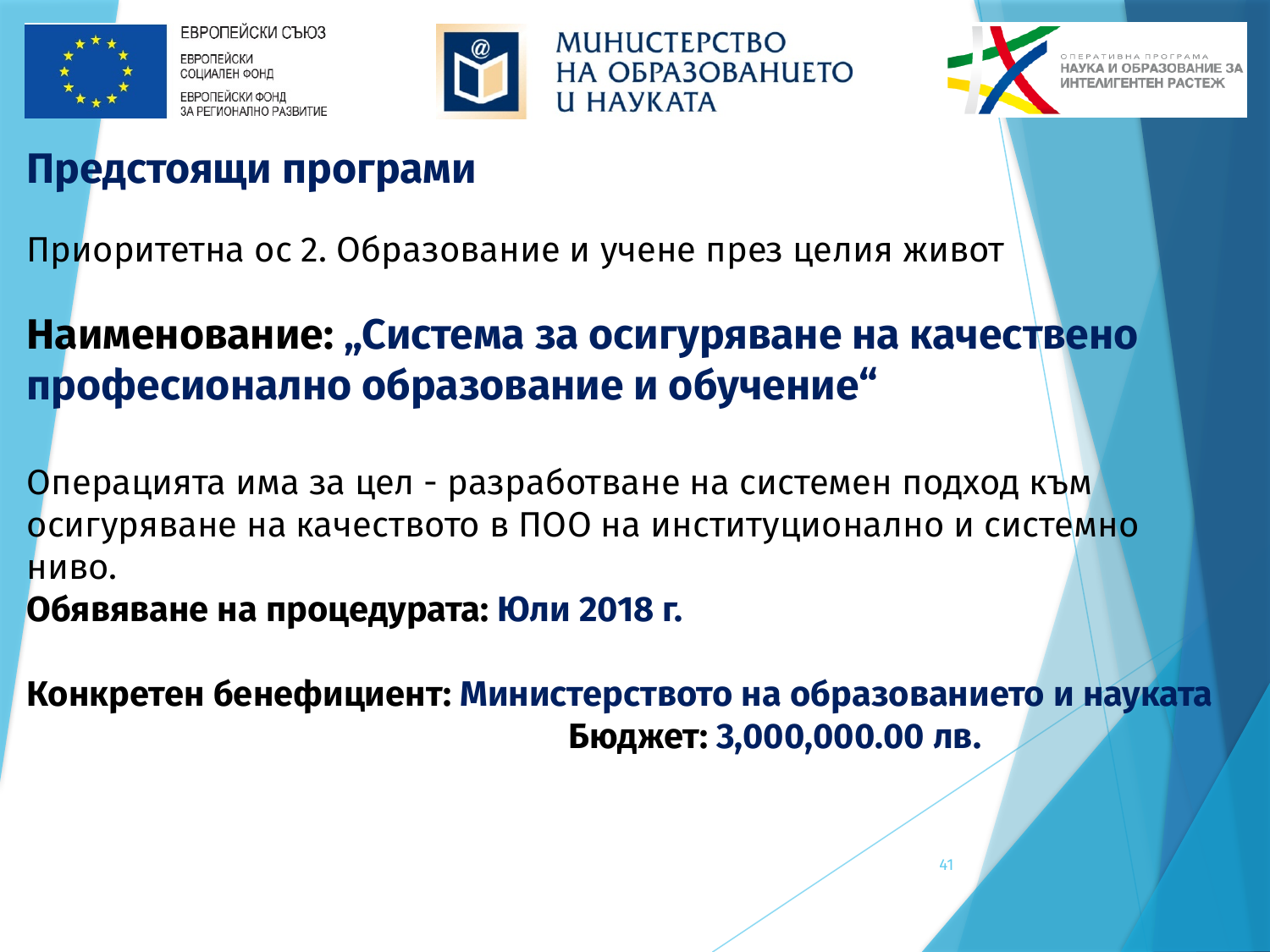

Предстоящи програми
Приоритетна ос 2. Образование и учене през целия живот

Наименование: „Система за осигуряване на качествено професионално образование и обучение“

Операцията има за цел - разработване на системен подход към осигуряване на качеството в ПОО на институционално и системно ниво.
Обявяване на процедурата: Юли 2018 г.

Конкретен бенефициент: Министерството на образованието и науката
                                                                Бюджет: 3,000,000.00 лв.
41